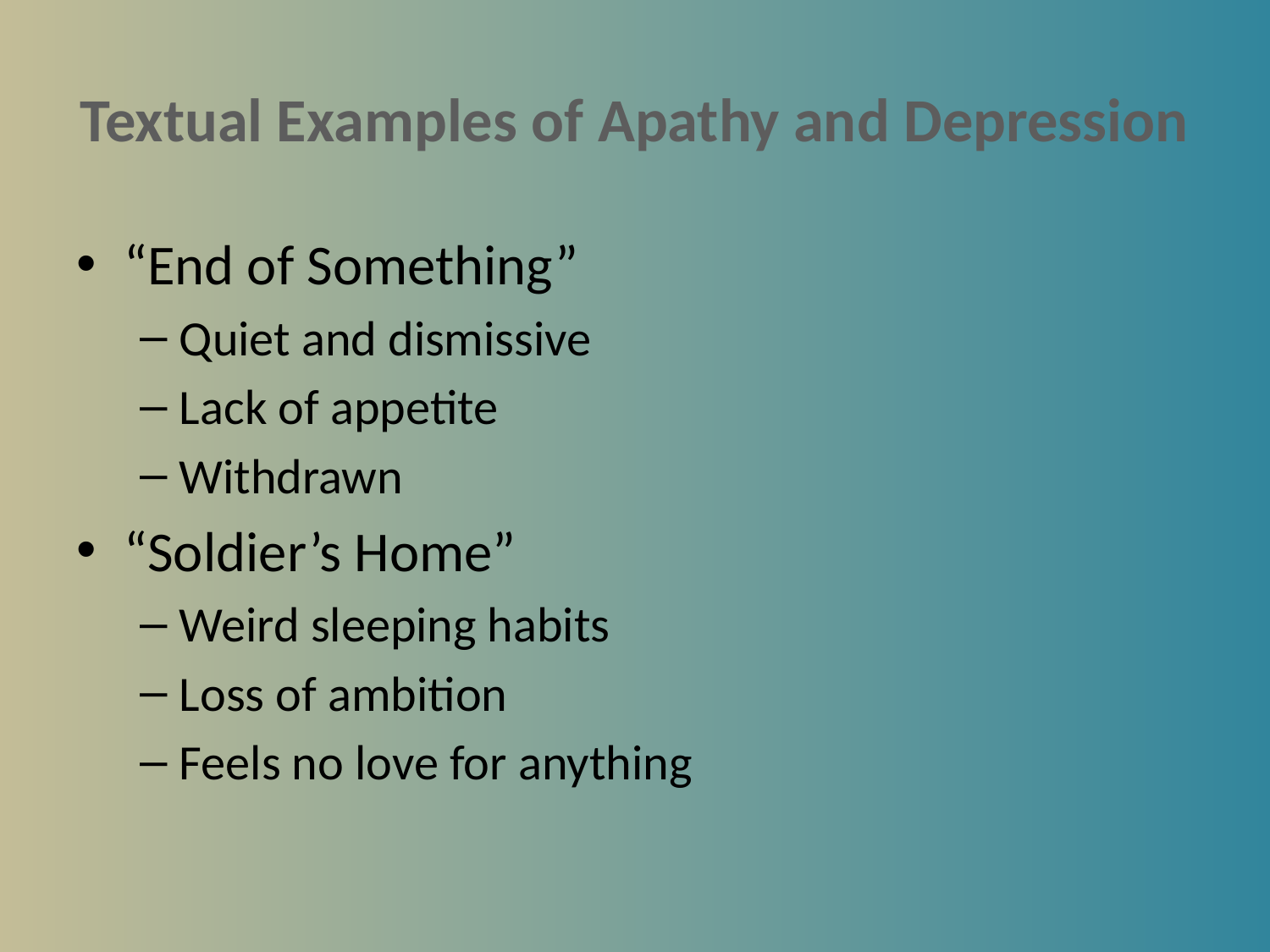

# Textual Examples of Apathy and Depression
“End of Something”
Quiet and dismissive
Lack of appetite
Withdrawn
“Soldier’s Home”
Weird sleeping habits
Loss of ambition
Feels no love for anything